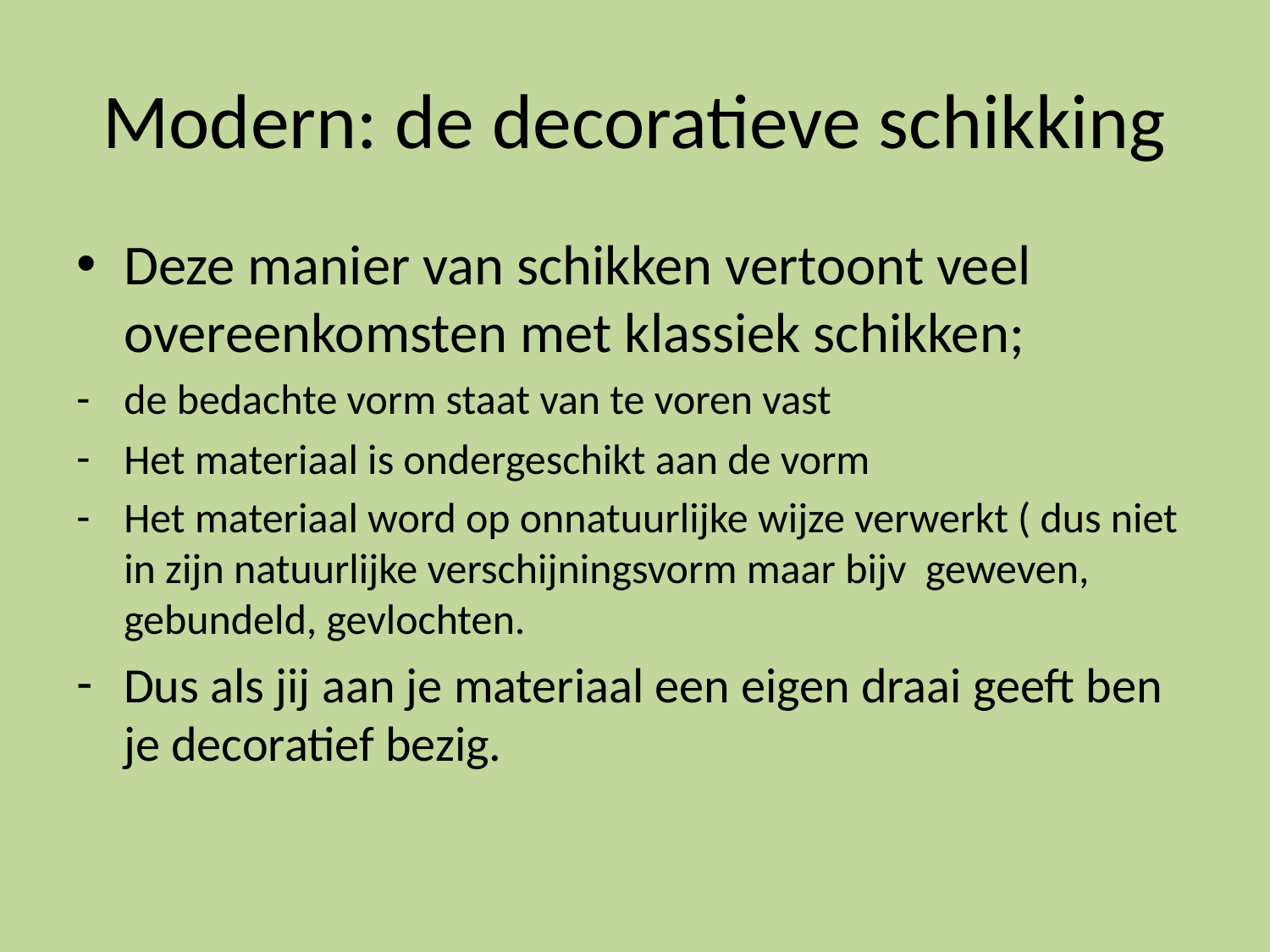

# Modern: de decoratieve schikking
Deze manier van schikken vertoont veel overeenkomsten met klassiek schikken;
de bedachte vorm staat van te voren vast
Het materiaal is ondergeschikt aan de vorm
Het materiaal word op onnatuurlijke wijze verwerkt ( dus niet in zijn natuurlijke verschijningsvorm maar bijv  geweven, gebundeld, gevlochten.
Dus als jij aan je materiaal een eigen draai geeft ben je decoratief bezig.